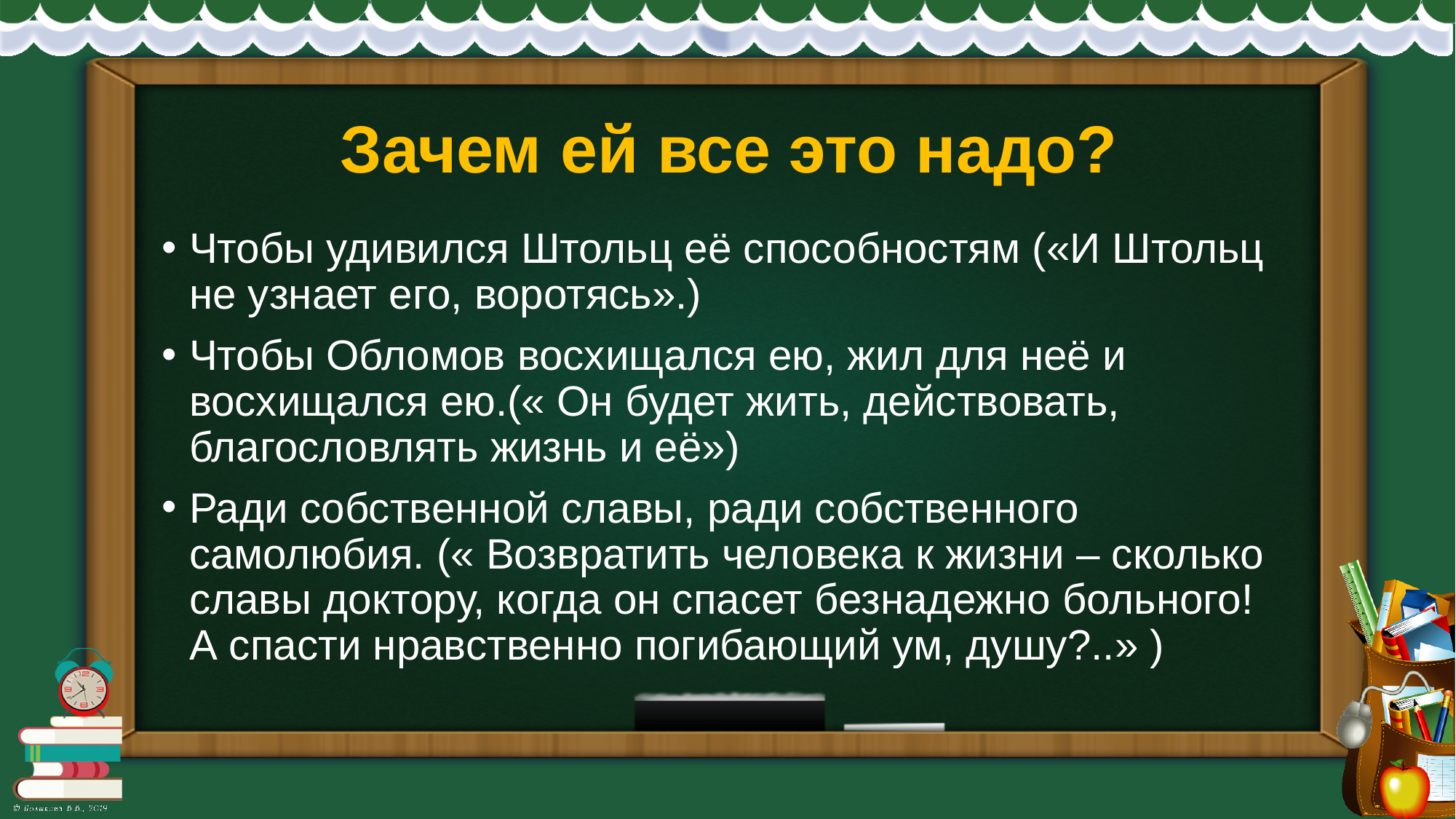

# Зачем ей все это надо?
Чтобы удивился Штольц её способностям («И Штольц не узнает его, воротясь».)
Чтобы Обломов восхищался ею, жил для неё и восхищался ею.(« Он будет жить, действовать, благословлять жизнь и её»)
Ради собственной славы, ради собственного самолюбия. (« Возвратить человека к жизни – сколько славы доктору, когда он спасет безнадежно больного! А спасти нравственно погибающий ум, душу?..» )